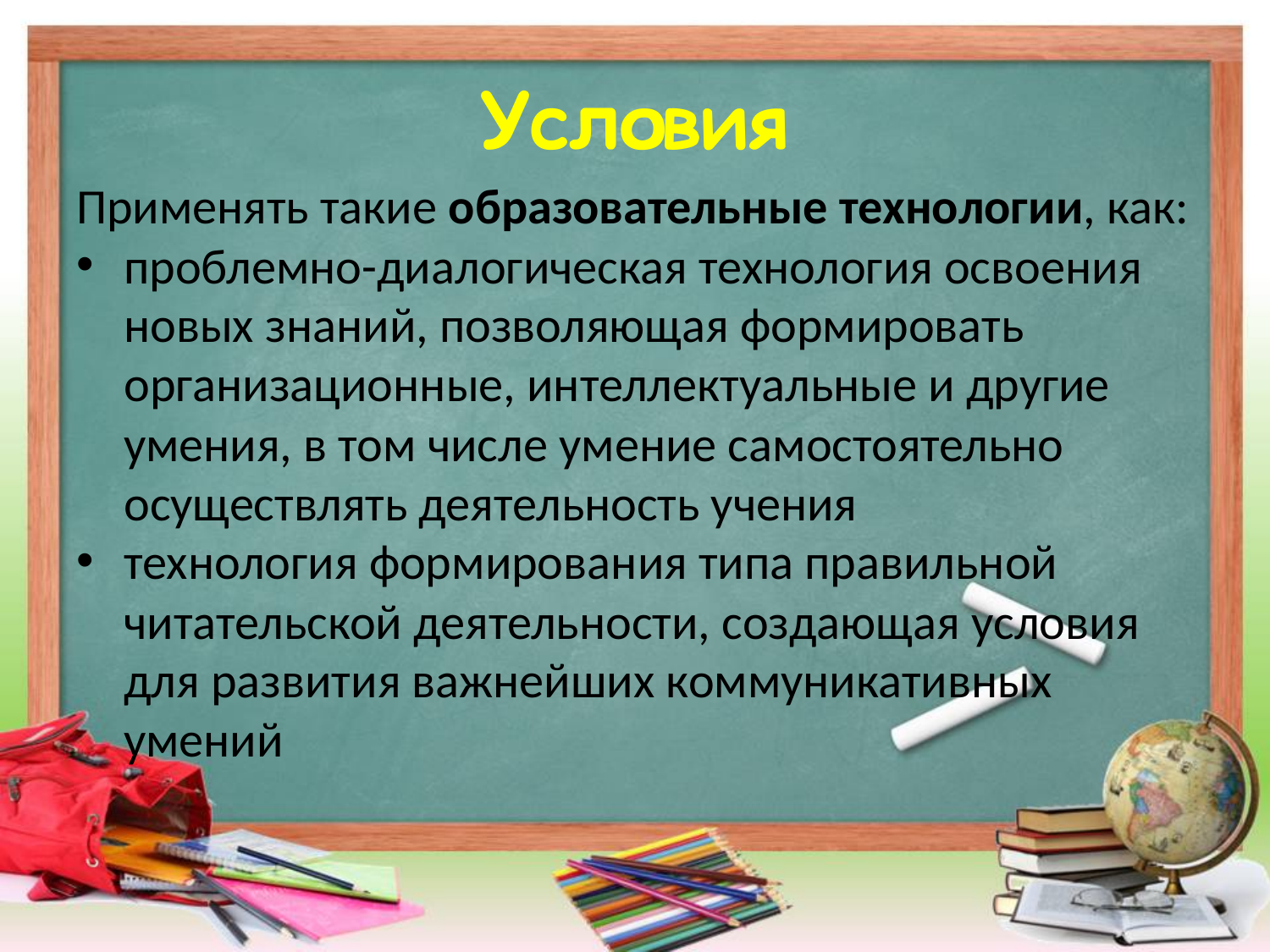

# Условия
Применять такие образовательные технологии, как:
проблемно-диалогическая технология освоения новых знаний, позволяющая формировать организационные, интеллектуальные и другие умения, в том числе умение самостоятельно осуществлять деятельность учения
технология формирования типа правильной читательской деятельности, создающая условия для развития важнейших коммуникативных умений